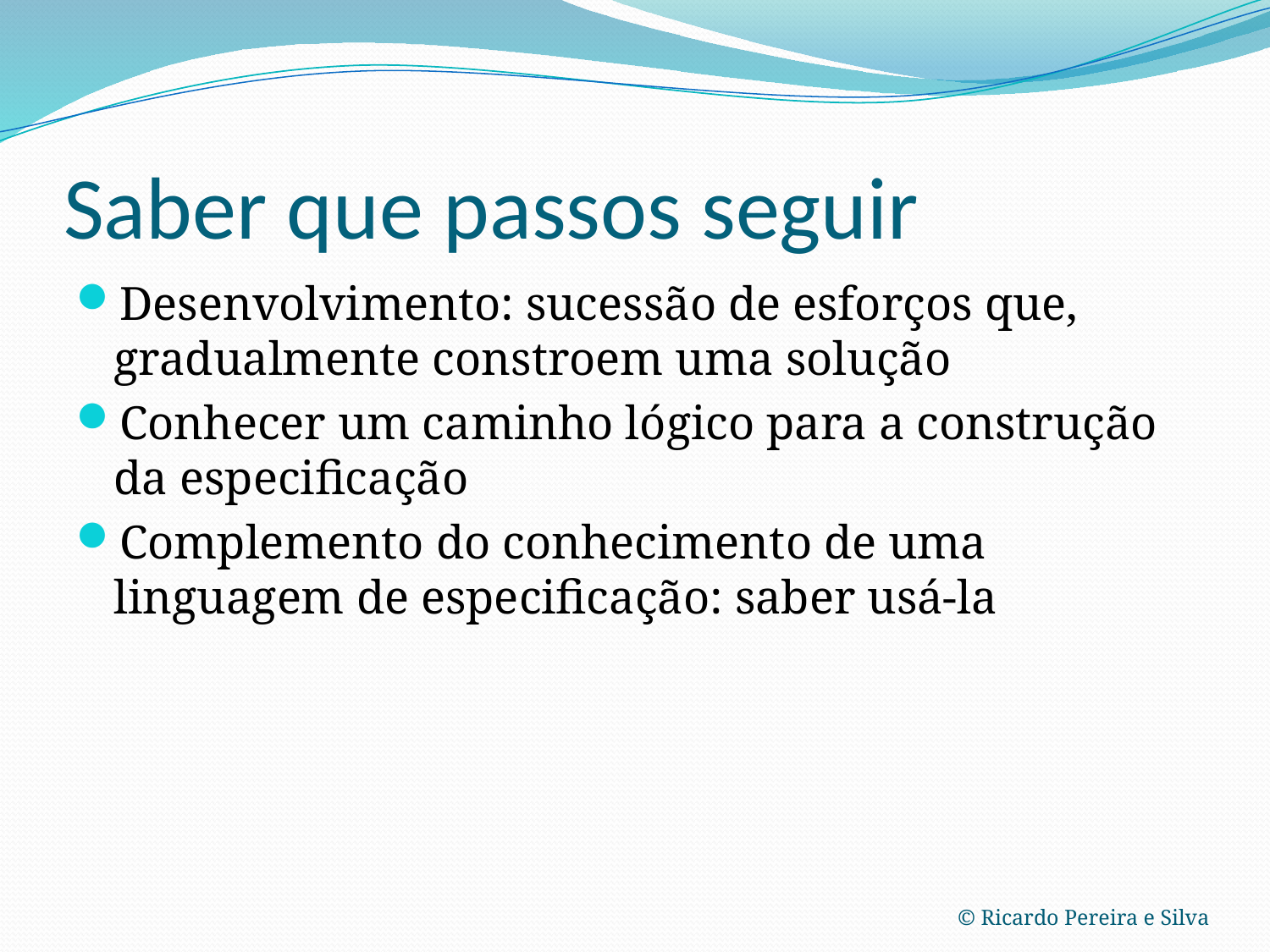

# Saber que passos seguir
Desenvolvimento: sucessão de esforços que, gradualmente constroem uma solução
Conhecer um caminho lógico para a construção da especificação
Complemento do conhecimento de uma linguagem de especificação: saber usá-la
© Ricardo Pereira e Silva